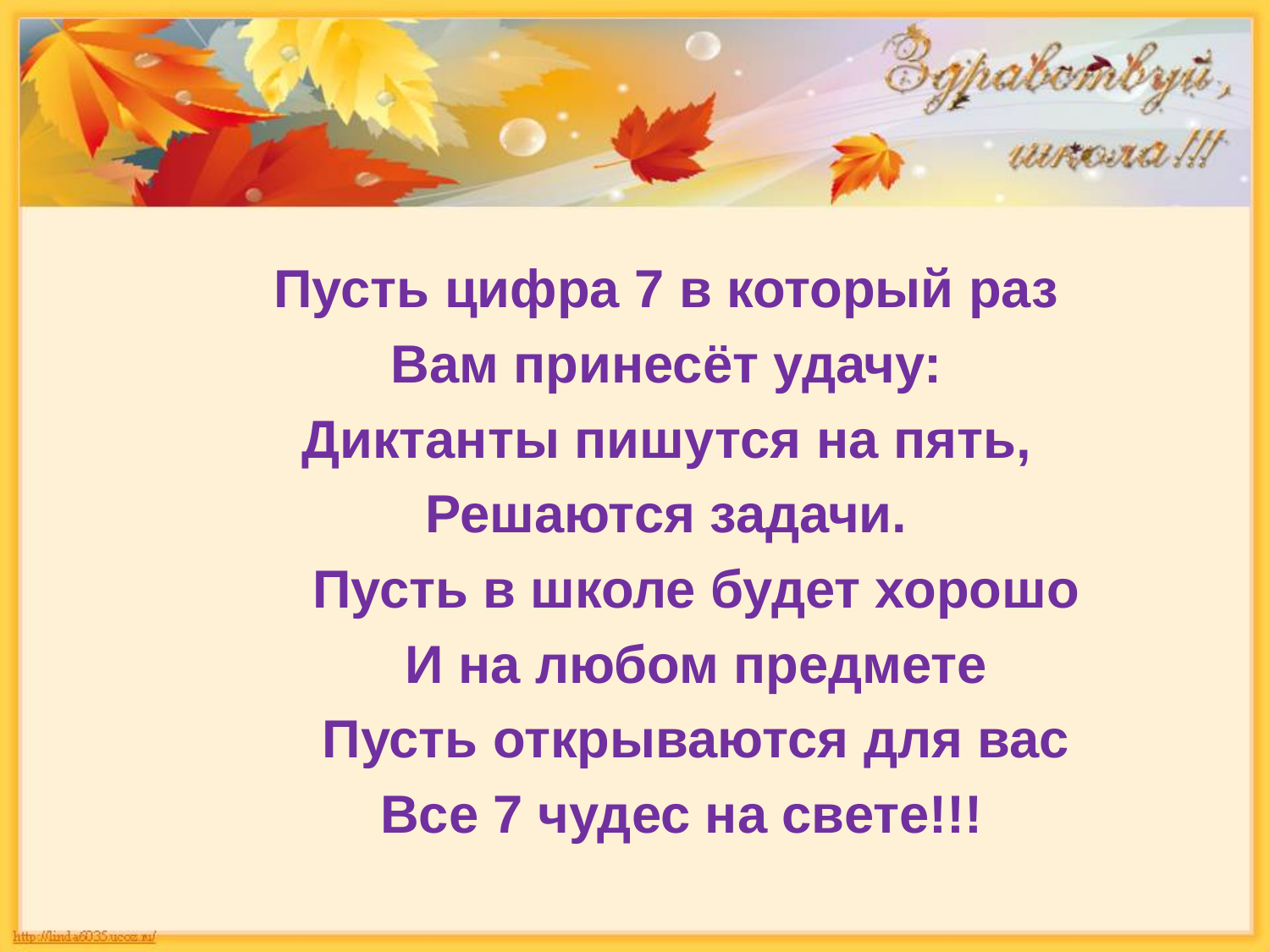

Пусть цифра 7 в который раз
Вам принесёт удачу:
Диктанты пишутся на пять,
Решаются задачи.
    Пусть в школе будет хорошо
    И на любом предмете
    Пусть открываются для вас
  Все 7 чудес на свете!!!